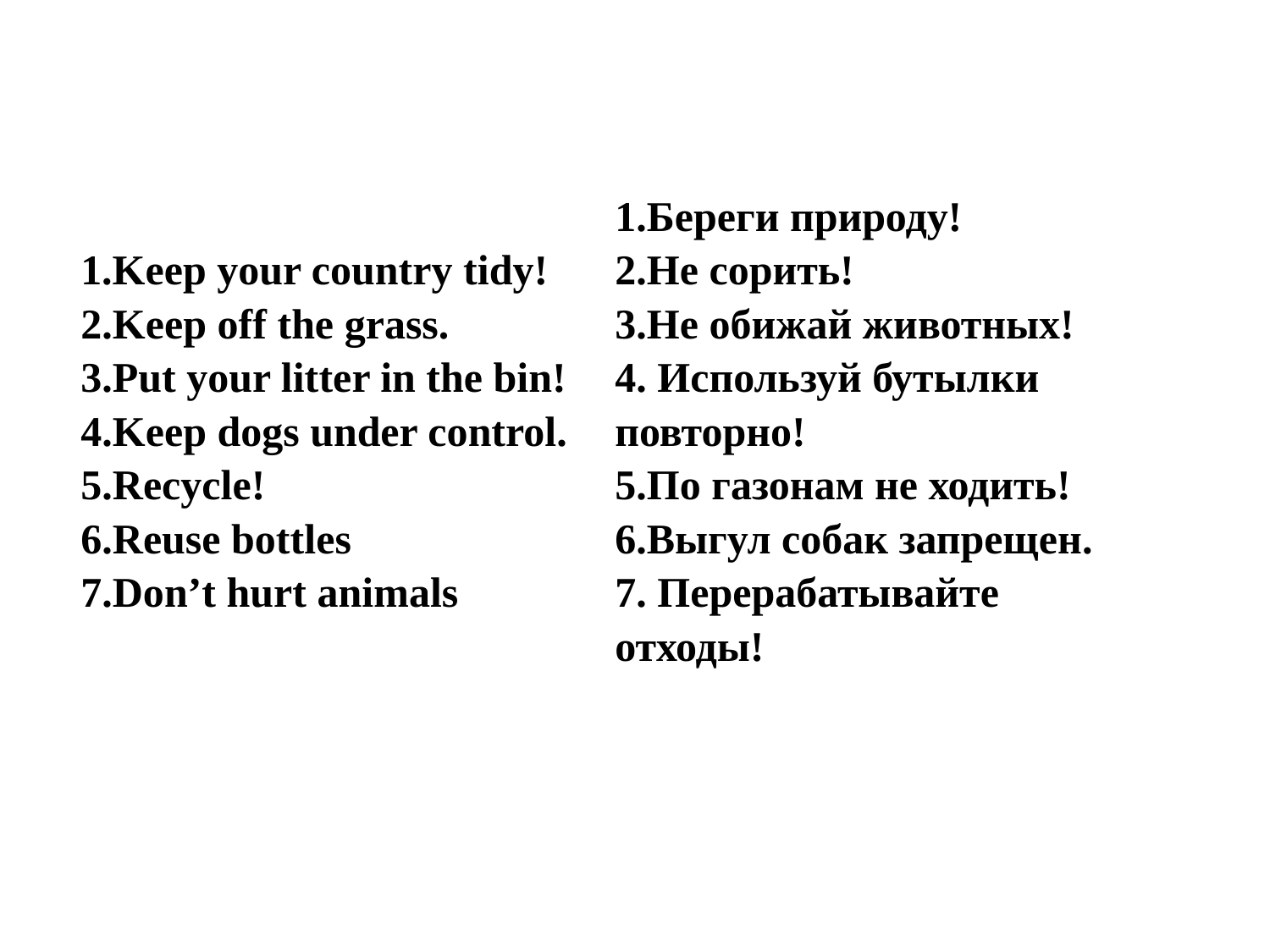

| 1.Keep your country tidy! 2.Keep off the grass. 3.Put your litter in the bin! 4.Keep dogs under control. 5.Recycle! 6.Reuse bottles 7.Don’t hurt animals | 1.Береги природу! 2.Не сорить! 3.Не обижай животных! 4. Используй бутылки повторно! 5.По газонам не ходить! 6.Выгул собак запрещен. 7. Перерабатывайте отходы! |
| --- | --- |